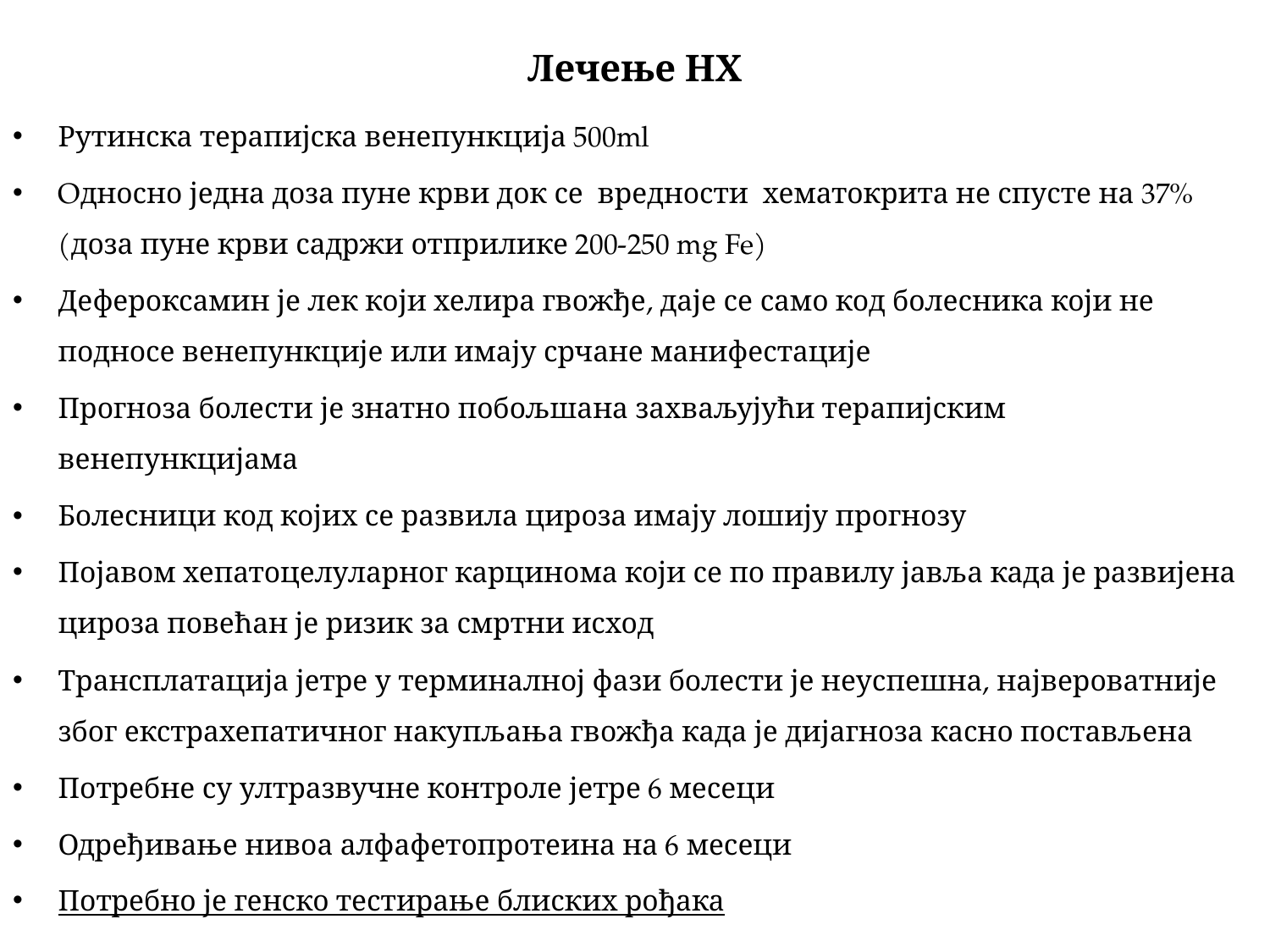

# Лечење НХ
Рутинска терапијска венепункција 500ml
Oдносно једна доза пуне крви док се  вредности  хематокрита не спусте на 37% (доза пуне крви садржи отприлике 200-250 mg Fe)
Дефероксамин је лек који хелира гвожђе, даје се само код болесника који не подносе венепункције или имају срчане манифестације
Прогноза болести је знатно побољшана захваљујући терапијским венепункцијама
Болесници код којих се развила цироза имају лошију прогнозу
Појавом хепатоцелуларног карцинома који се по правилу јавља када је развијена цироза повећан је ризик за смртни исход
Трансплатација јетре у терминалној фази болести је неуспешна, највероватније због екстрахепатичног накупљања гвожђа када је дијагноза касно постављена
Потребне су ултразвучне контроле јетре 6 месеци
Одређивање нивоа алфафетопротеина на 6 месеци
Потребно је генско тестирање блиских рођака